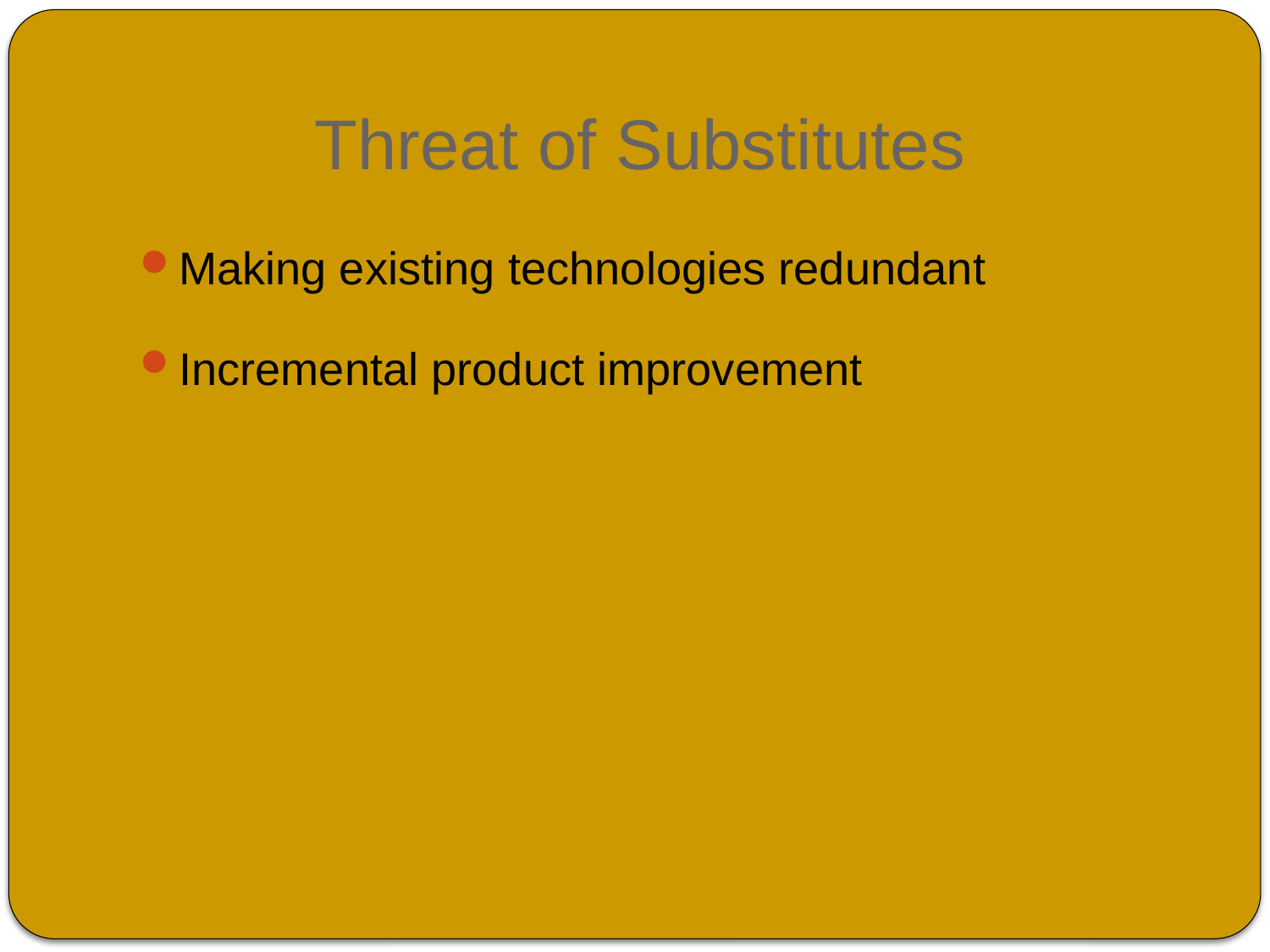

# Threat of Substitutes
Making existing technologies redundant

Incremental product improvement